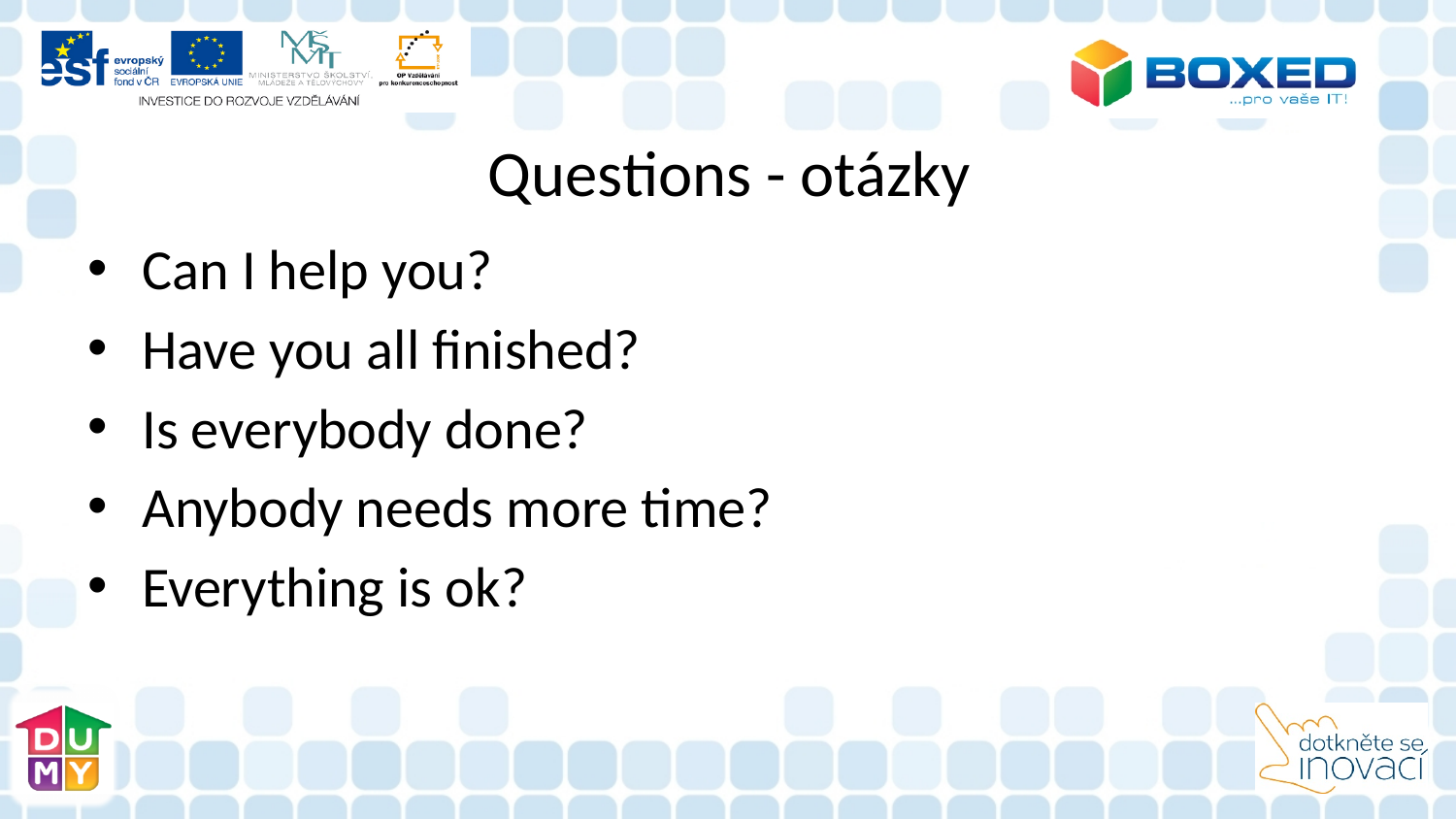

# Questions - otázky
Can I help you?
Have you all finished?
Is everybody done?
Anybody needs more time?
Everything is ok?